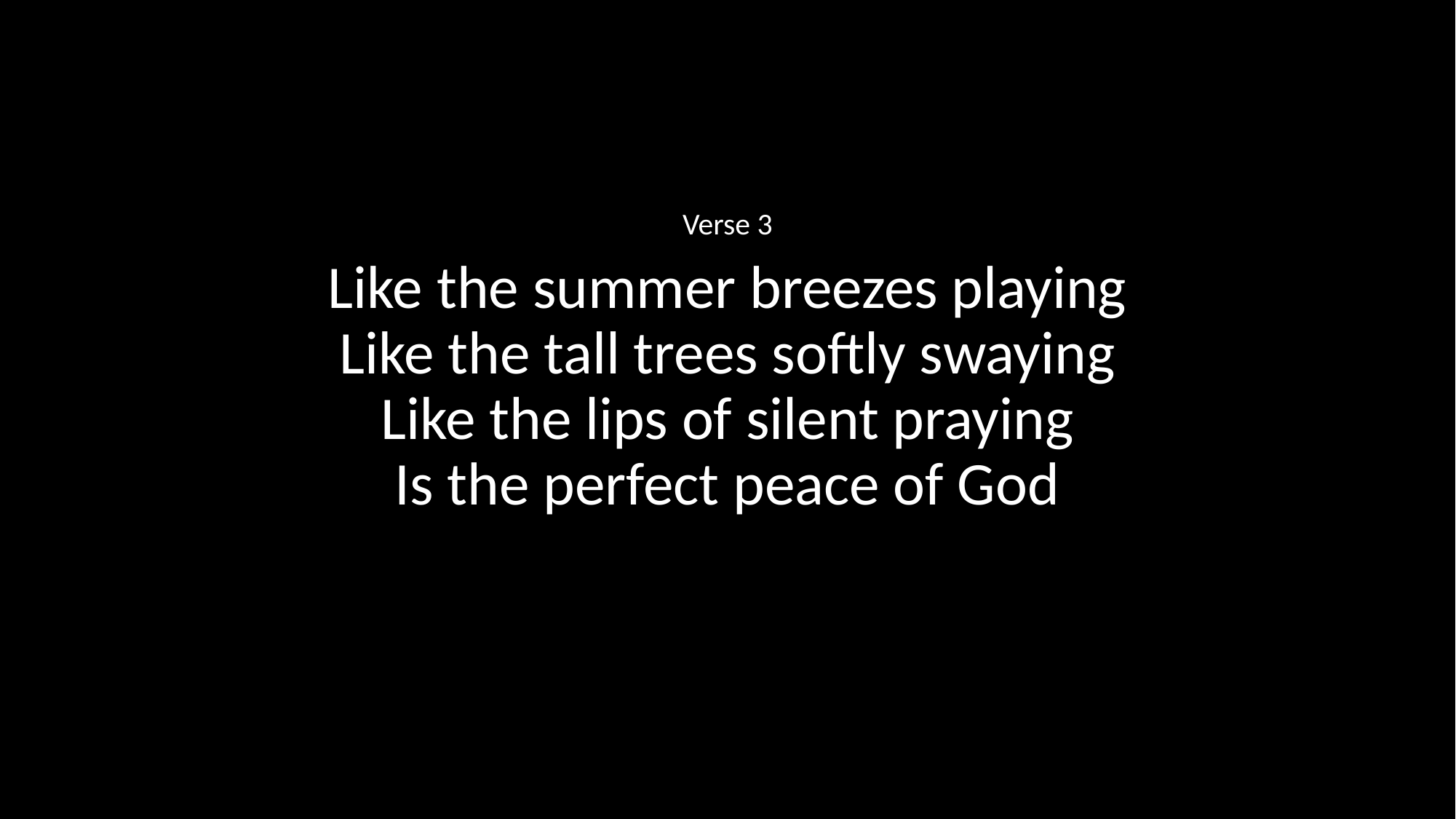

Verse 3
Like the summer breezes playing
Like the tall trees softly swaying
Like the lips of silent praying
Is the perfect peace of God